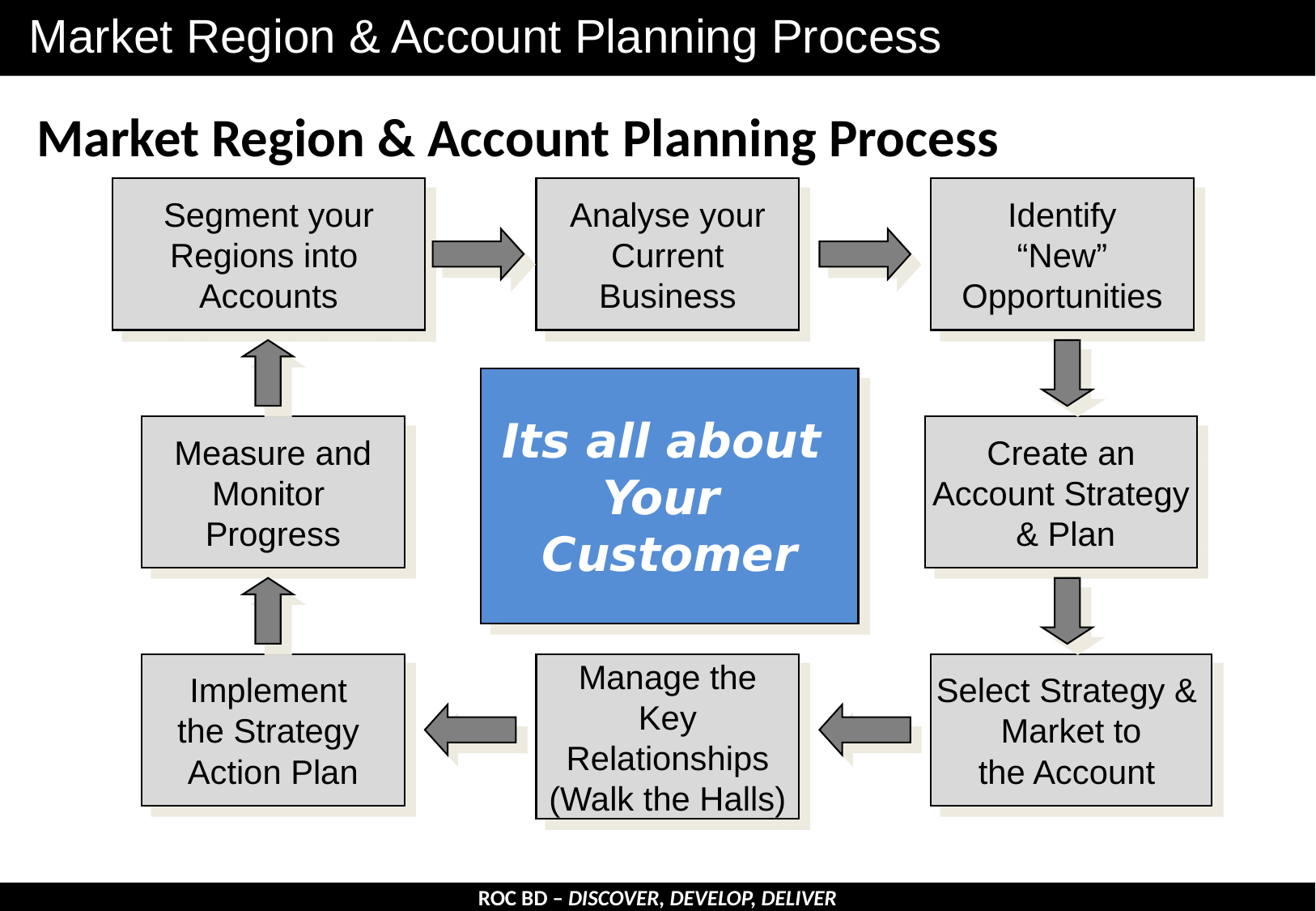

Market Region & Account Planning Process
# Market Region & Account Planning Process
Segment your
Regions into
Accounts
Analyse your
Current
Business
Identify
“New”
Opportunities

Its all about
Your
Customer
Measure and
Monitor
Progress
Create an
Account Strategy
 & Plan

Implement
the Strategy
Action Plan
Manage the
Key
Relationships
(Walk the Halls)
Select Strategy &
Market to
the Account